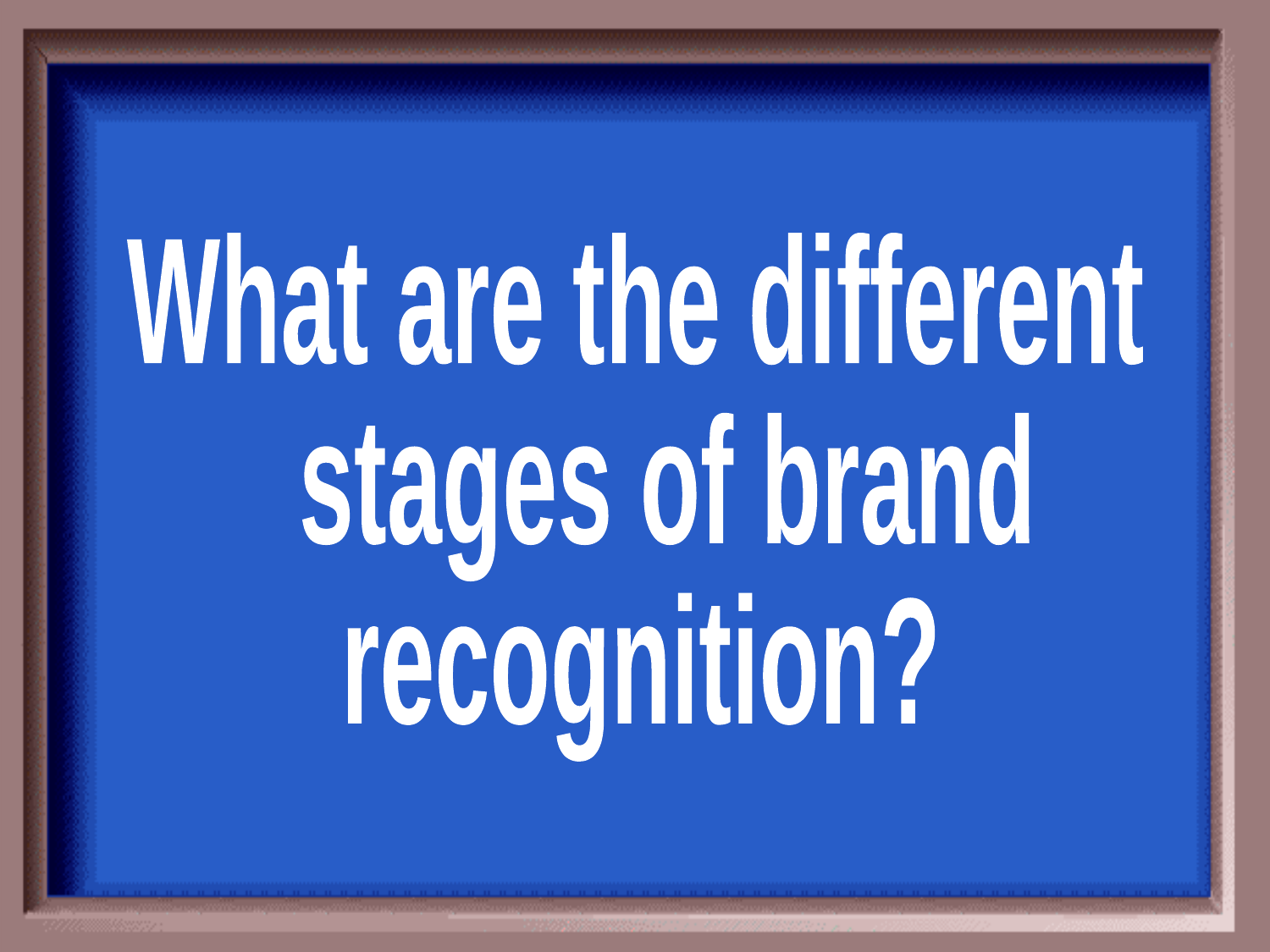

What are the different
 stages of brand
recognition?